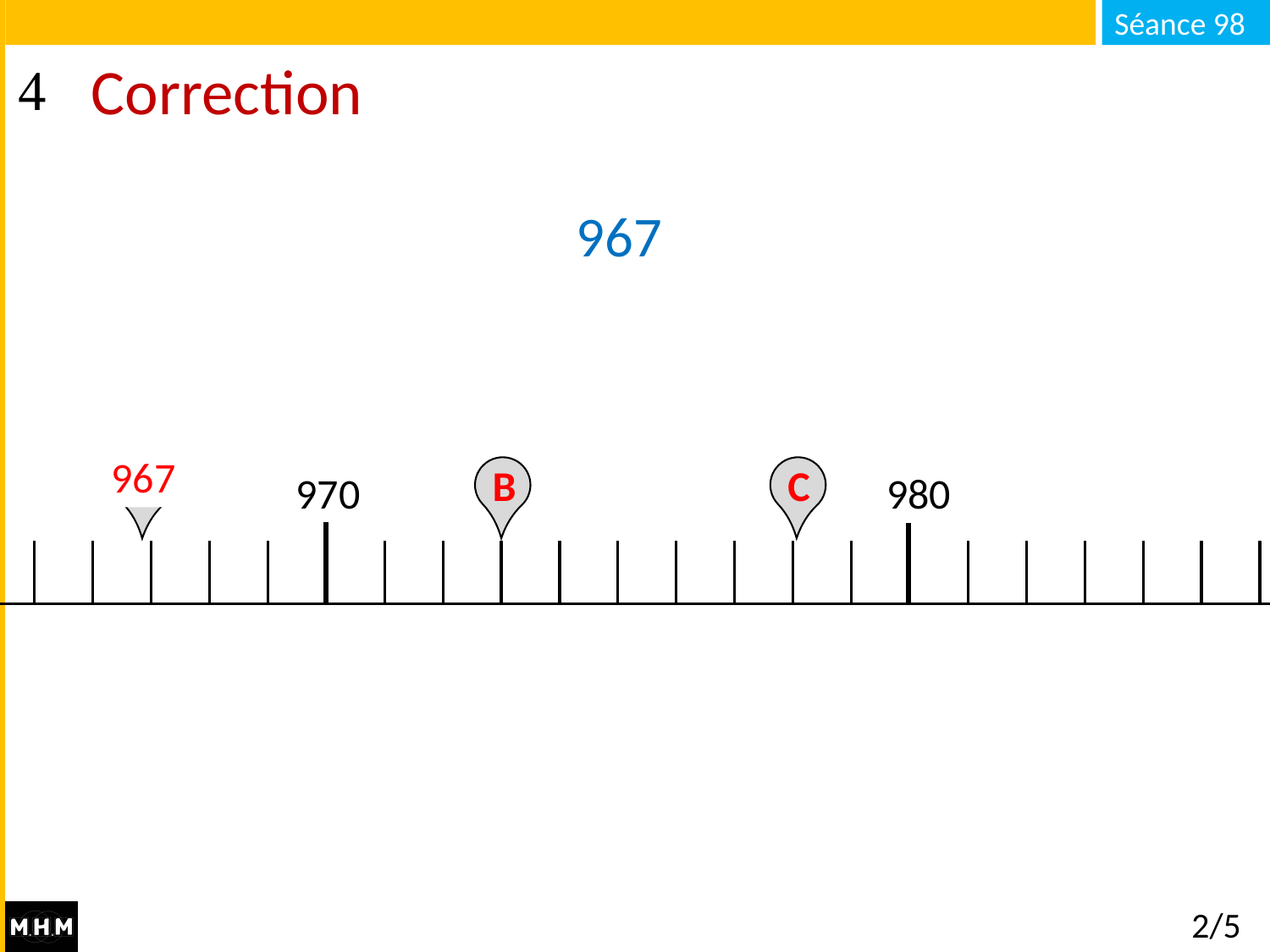

# Correction
967
967
B
C
A

 970
980
2/5